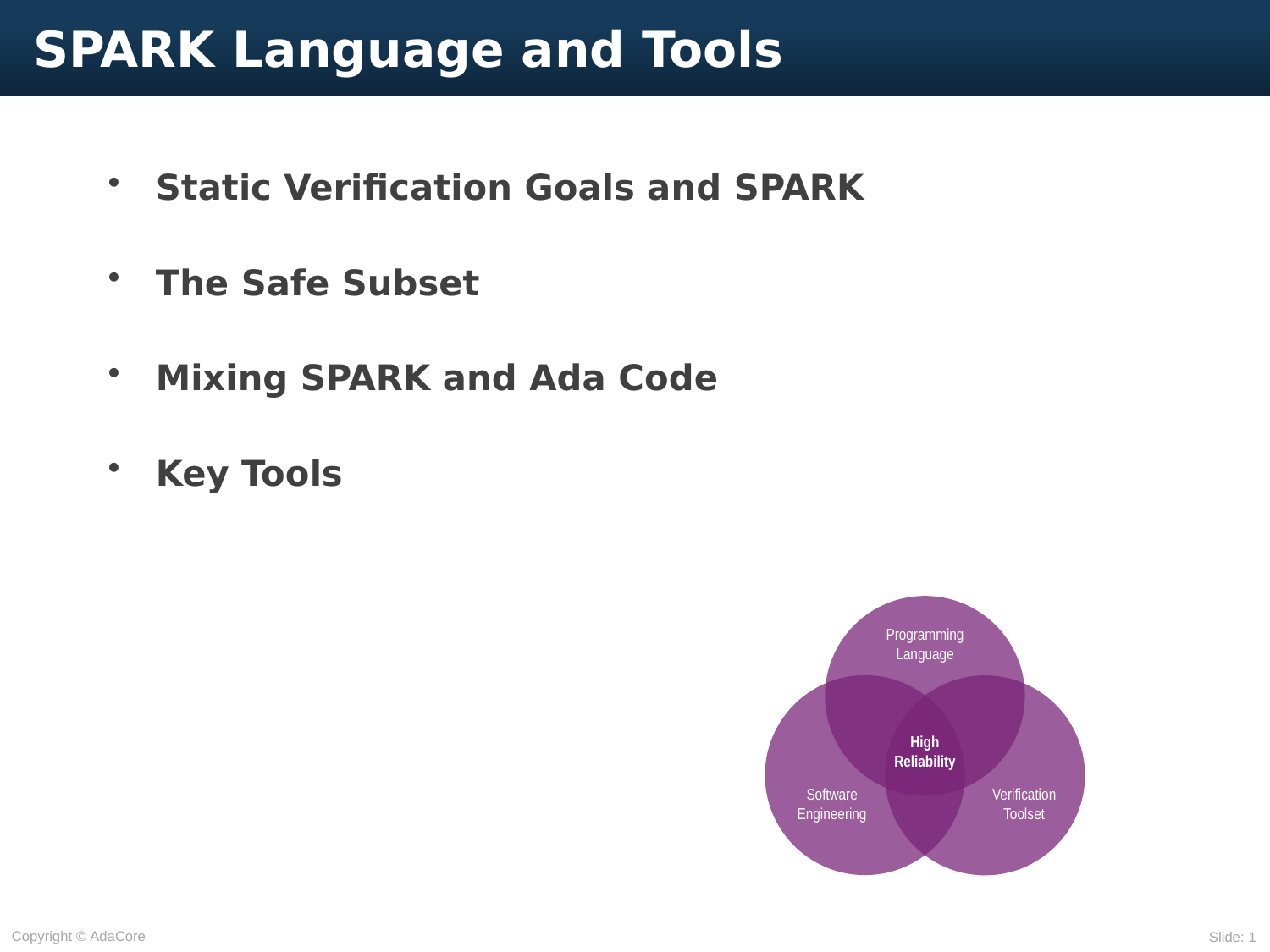

# SPARK Language and Tools
Static Verification Goals and SPARK
The Safe Subset
Mixing SPARK and Ada Code
Key Tools

Programming
Language

High
Reliability
Software
Engineering
Verification
Toolset